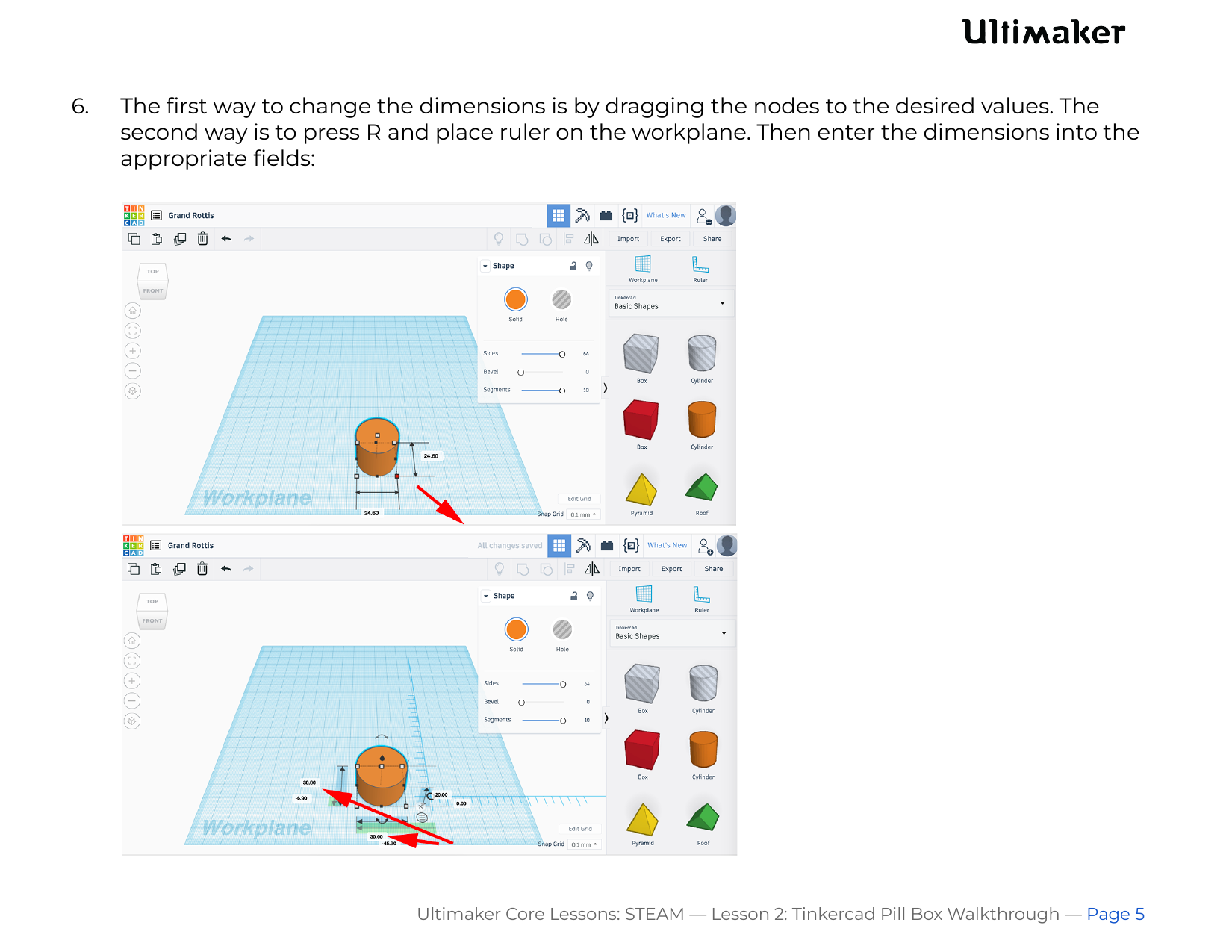

6.	The first way to change the dimensions is by dragging the nodes to the desired values. The  second way is to press R and place ruler on the workplane. Then enter the dimensions into the  appropriate fields:

Ultimaker Core Lessons: STEAM — Lesson 2: Tinkercad Pill Box Walkthrough — Page 5